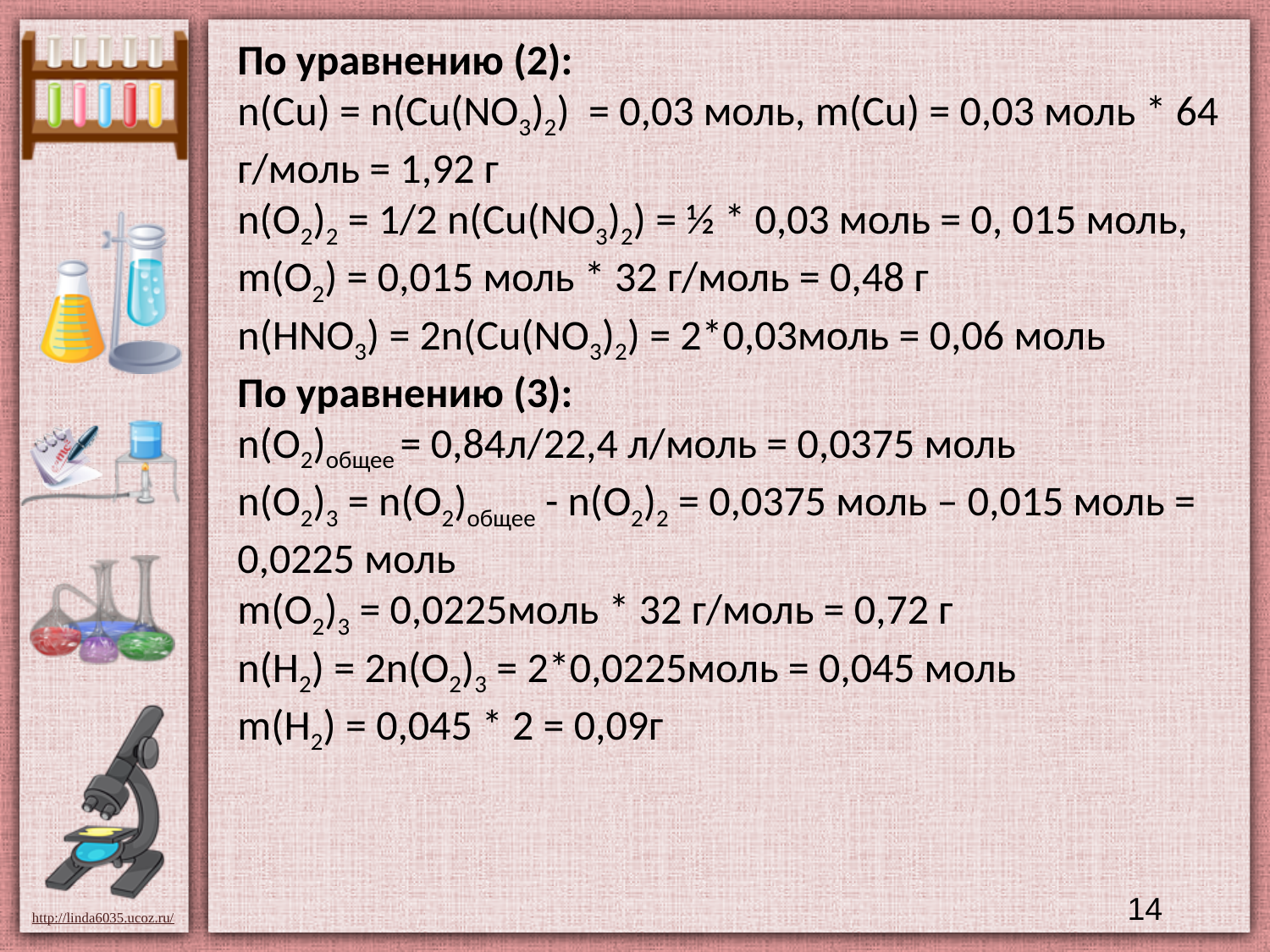

По уравнению (2):
n(Cu) = n(Cu(NO3)2)  = 0,03 моль, m(Cu) = 0,03 моль * 64 г/моль = 1,92 г
n(O2)2 = 1/2 n(Cu(NO3)2) = ½ * 0,03 моль = 0, 015 моль, m(O2) = 0,015 моль * 32 г/моль = 0,48 г
n(HNO3) = 2n(Cu(NO3)2) = 2*0,03моль = 0,06 моль
По уравнению (3):
n(O2)общее = 0,84л/22,4 л/моль = 0,0375 моль
n(O2)3 = n(O2)общее - n(O2)2 = 0,0375 моль – 0,015 моль = 0,0225 моль
m(O2)3 = 0,0225моль * 32 г/моль = 0,72 г
n(H2) = 2n(O2)3 = 2*0,0225моль = 0,045 моль
m(H2) = 0,045 * 2 = 0,09г

14